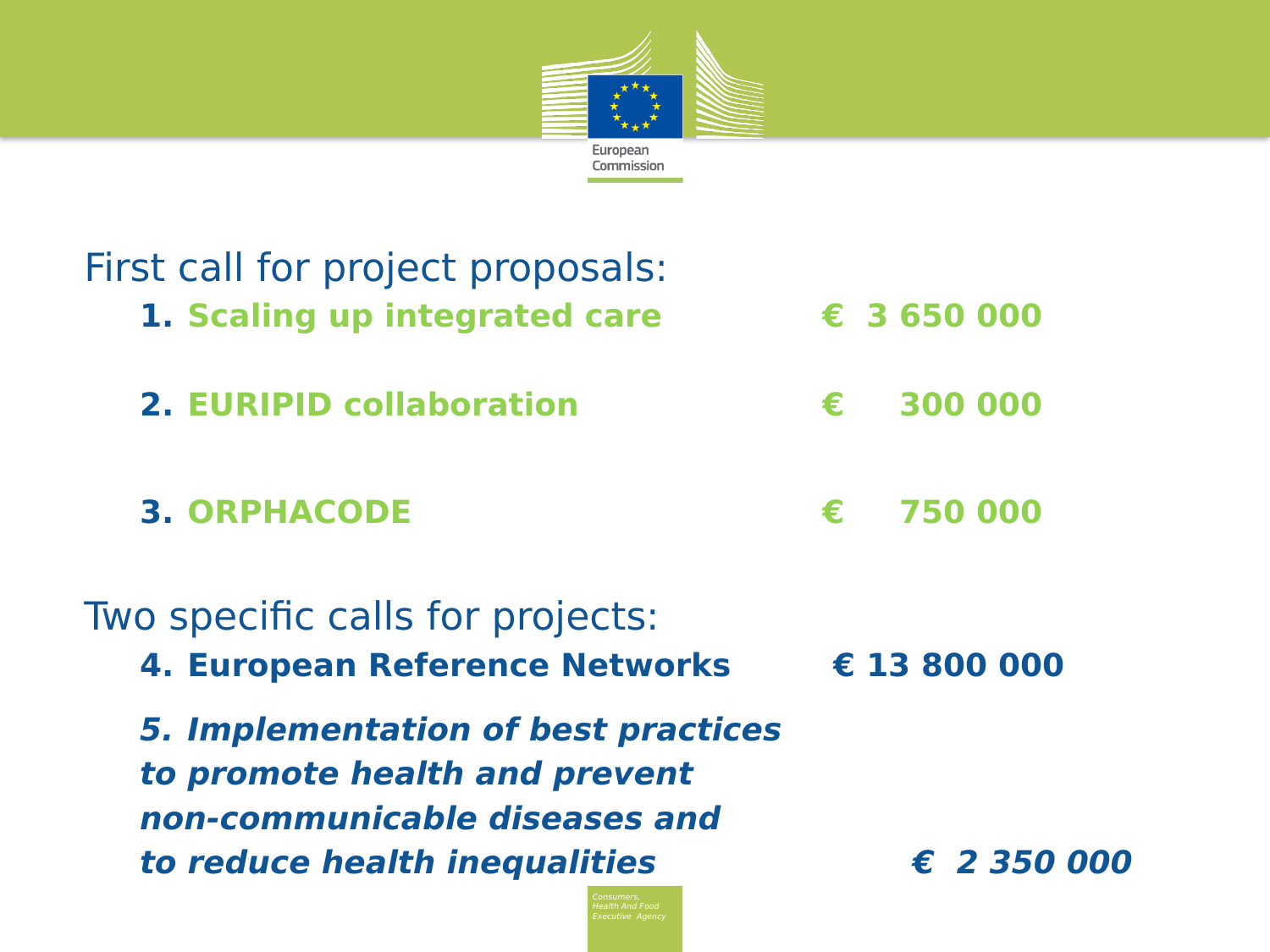

First call for project proposals:
Scaling up integrated care		€  3 650 000

EURIPID collaboration		€     300 000

ORPHACODE				€     750 000

Two specific calls for projects:
European Reference Networks     	 € 13 800 000

Implementation of best practices
to promote health and prevent
non-communicable diseases and
to reduce health inequalities	  	 €  2 350 000